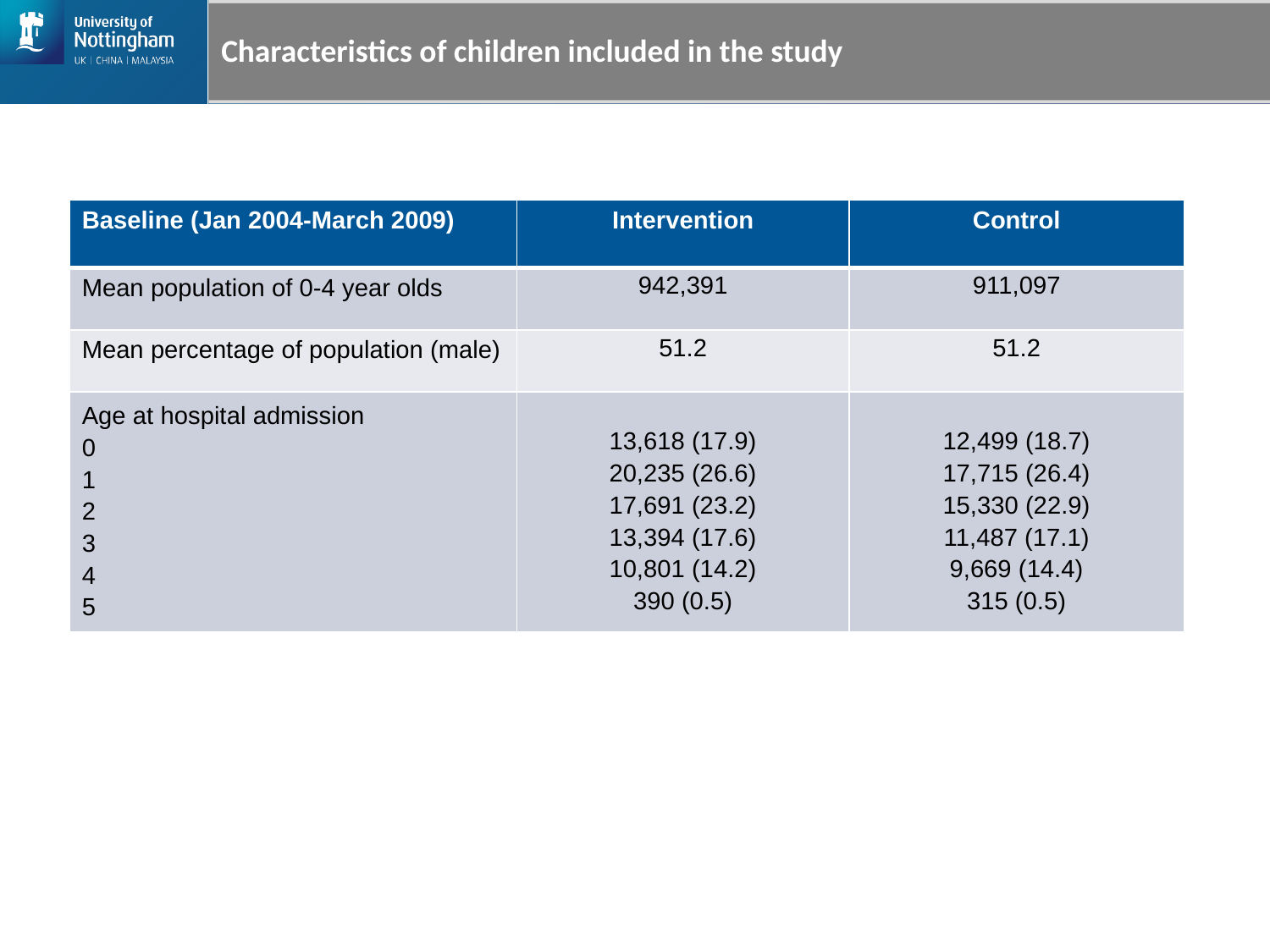

# Characteristics of children included in the study
| Baseline (Jan 2004-March 2009) | Intervention | Control |
| --- | --- | --- |
| Mean population of 0-4 year olds | 942,391 | 911,097 |
| Mean percentage of population (male) | 51.2 | 51.2 |
| Age at hospital admission 0 1 2 3 4 5 | 13,618 (17.9) 20,235 (26.6) 17,691 (23.2) 13,394 (17.6) 10,801 (14.2) 390 (0.5) | 12,499 (18.7) 17,715 (26.4) 15,330 (22.9) 11,487 (17.1) 9,669 (14.4) 315 (0.5) |